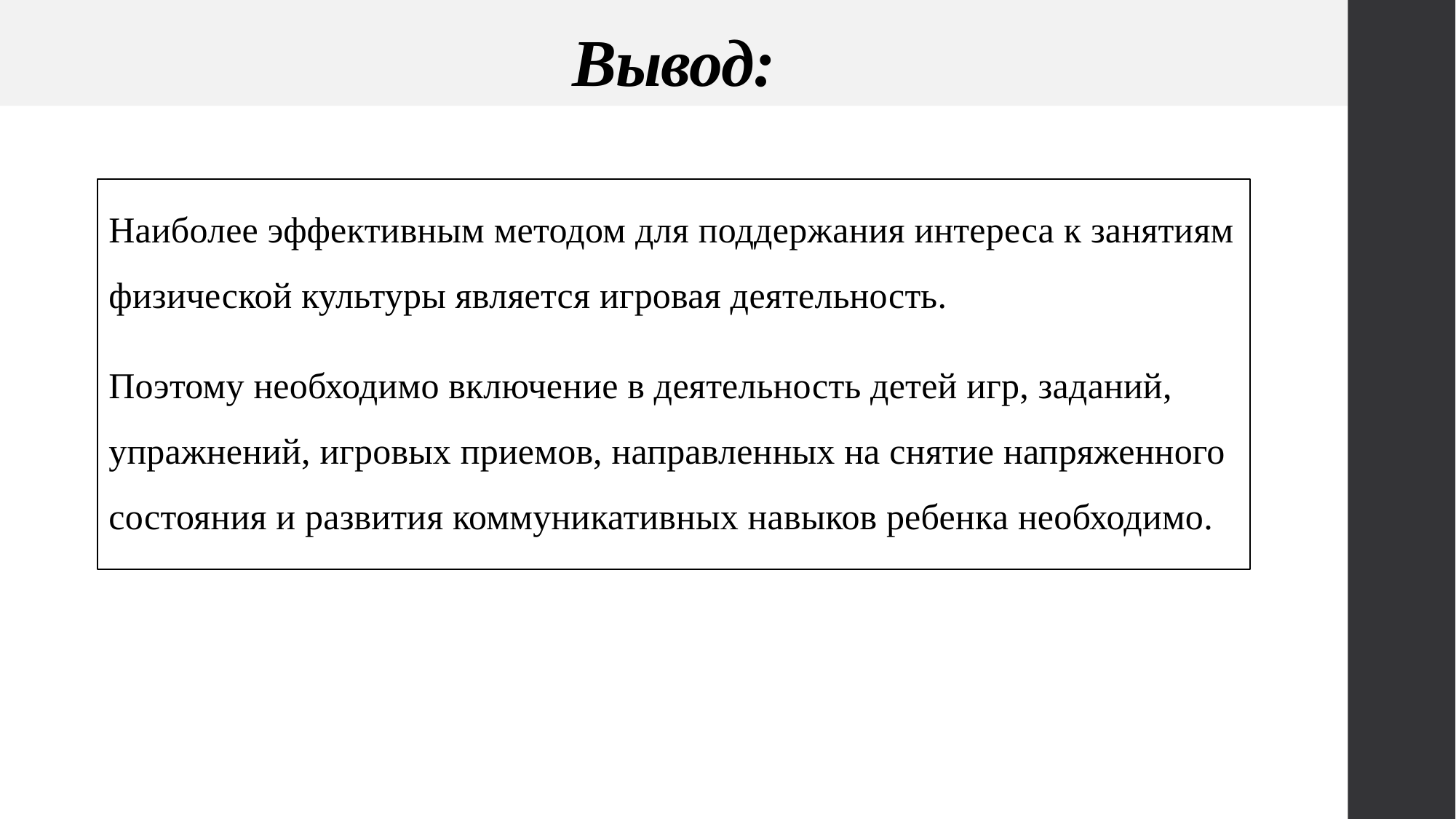

Вывод:
Наиболее эффективным методом для поддержания интереса к занятиям физической культуры является игровая деятельность.
Поэтому необходимо включение в деятельность детей игр, заданий, упражнений, игровых приемов, направленных на снятие напряженного состояния и развития коммуникативных навыков ребенка необходимо.